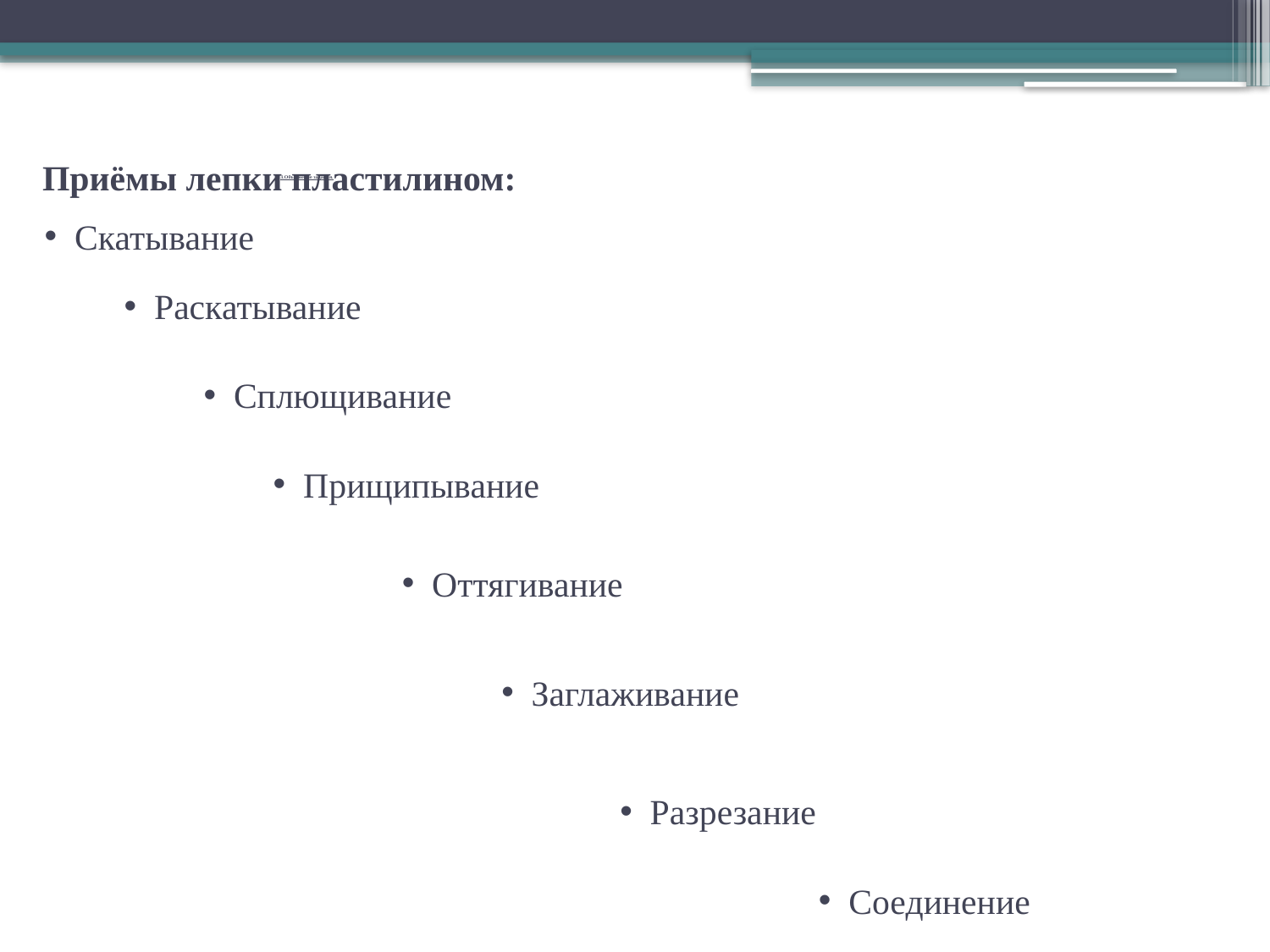

# 3.Объяснение задания.
Приёмы лепки пластилином:
Скатывание
Раскатывание
Сплющивание
Прищипывание

Оттягивание
Заглаживание
Разрезание
Соединение